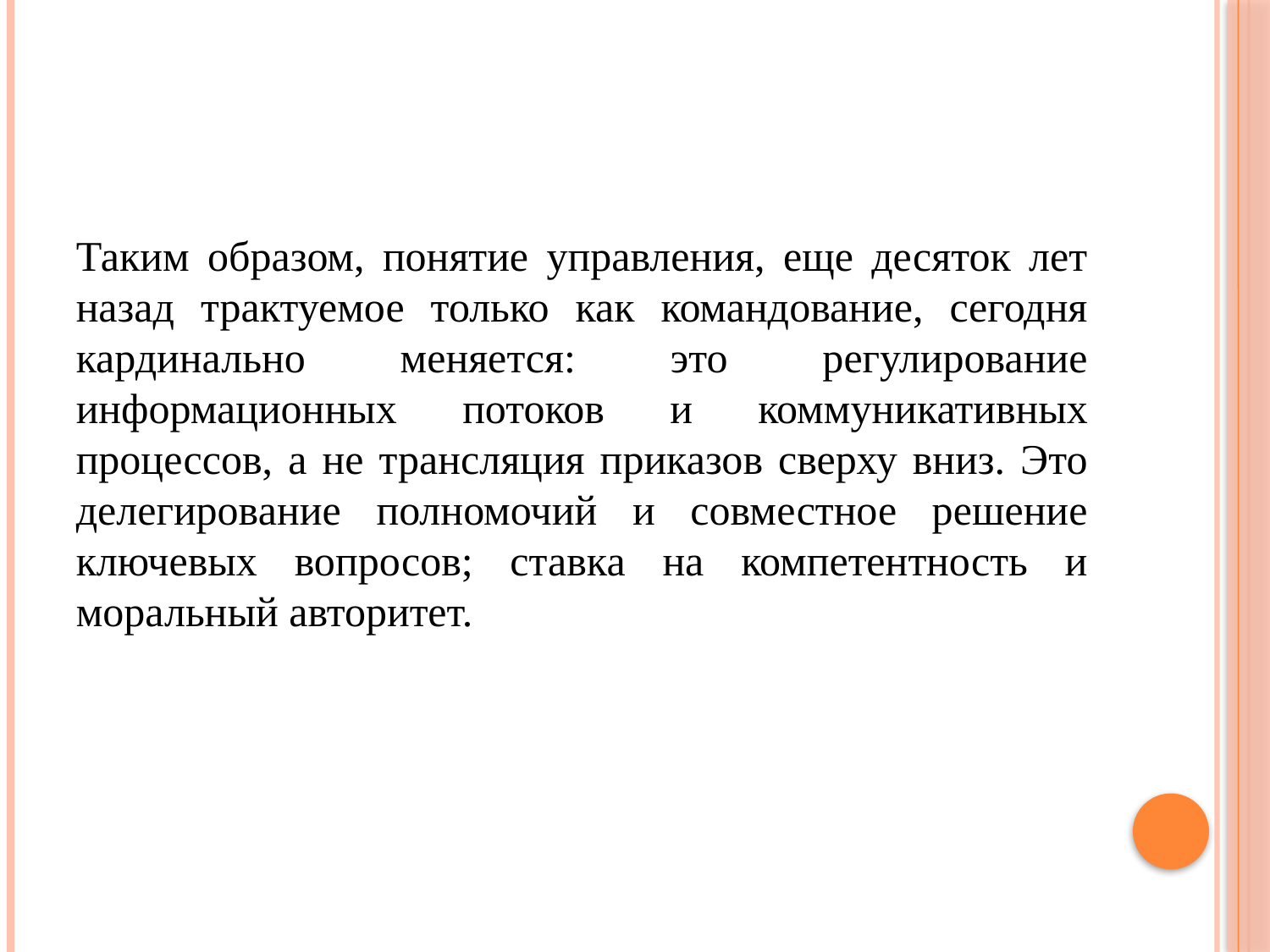

# Таким образом, понятие управления, еще десяток лет назад трактуемое только как командование, сегодня кардинально меняется: это регулирование информационных потоков и коммуникативных процессов, а не трансляция приказов сверху вниз. Это делегирование полномочий и совместное решение ключевых вопросов; ставка на компетентность и моральный авторитет.